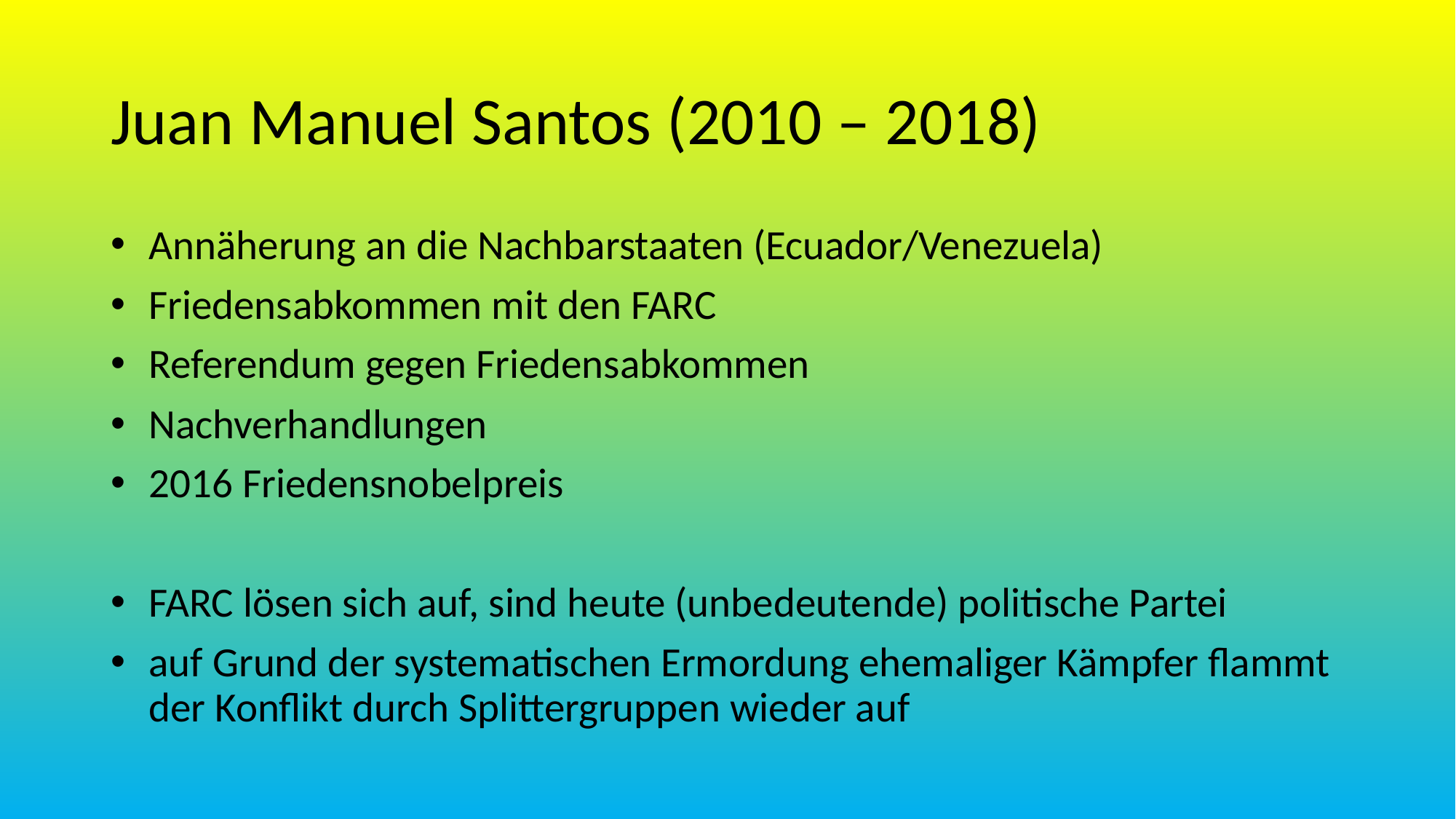

Juan Manuel Santos (2010 – 2018)
Annäherung an die Nachbarstaaten (Ecuador/Venezuela)
Friedensabkommen mit den FARC
Referendum gegen Friedensabkommen
Nachverhandlungen
2016 Friedensnobelpreis

FARC lösen sich auf, sind heute (unbedeutende) politische Partei
auf Grund der systematischen Ermordung ehemaliger Kämpfer flammt der Konflikt durch Splittergruppen wieder auf